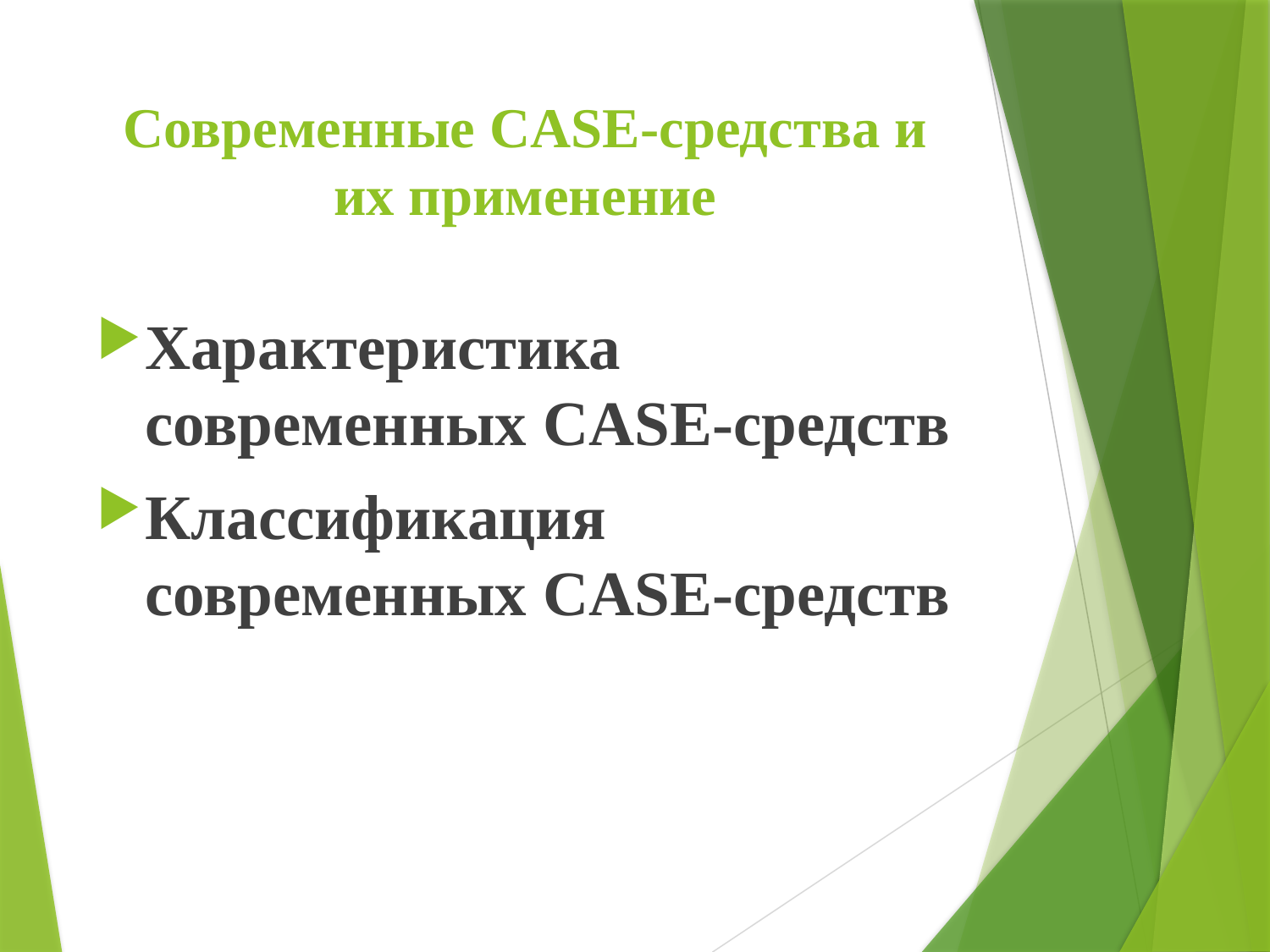

# Современные CASE-средства и их применение
Характеристика современных CASE-средств
Классификация современных CASE-средств